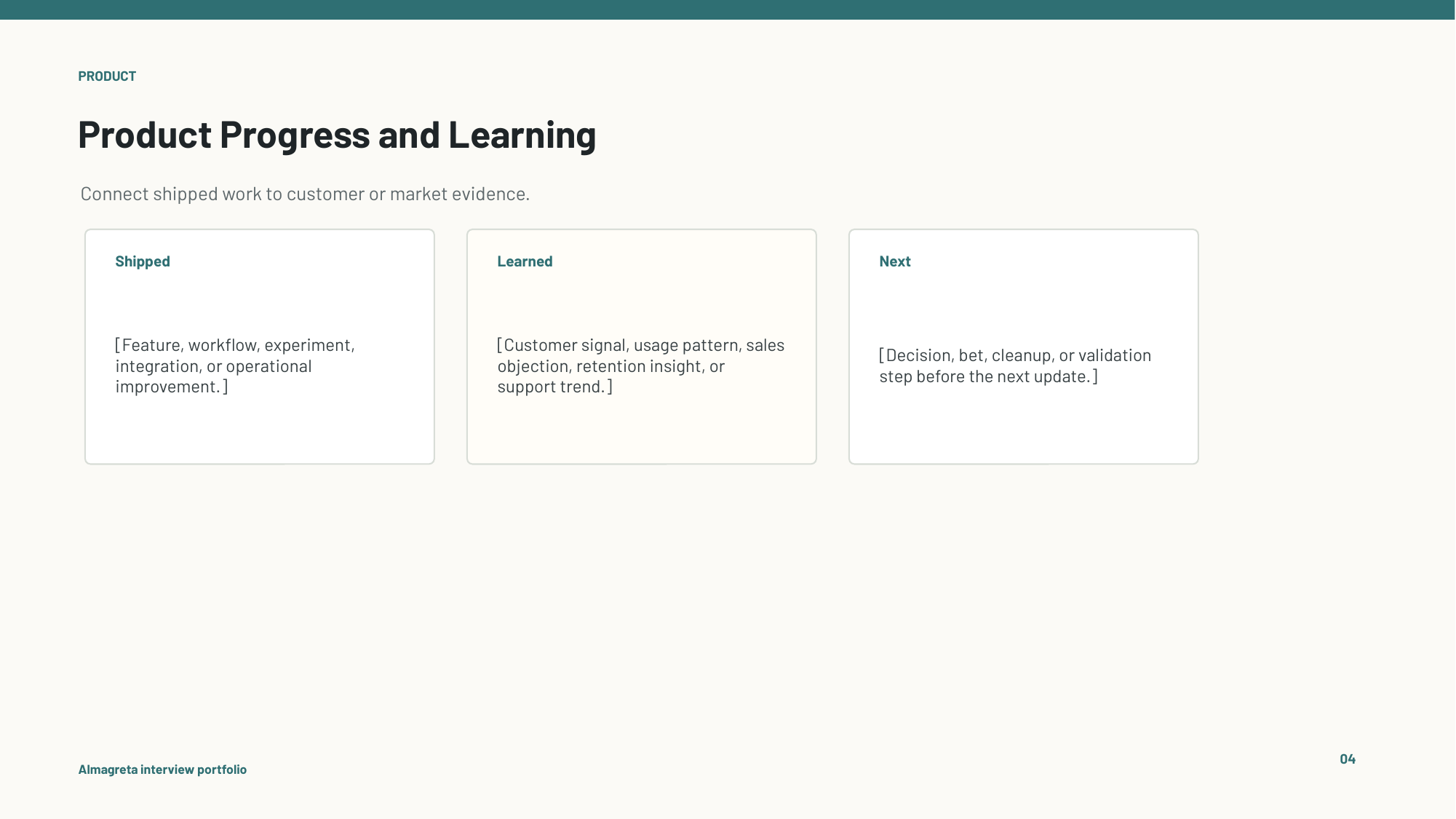

PRODUCT
Product Progress and Learning
Connect shipped work to customer or market evidence.

Shipped
Learned
Next
[Feature, workflow, experiment, integration, or operational improvement.]
[Customer signal, usage pattern, sales objection, retention insight, or support trend.]
[Decision, bet, cleanup, or validation step before the next update.]
04
Almagreta interview portfolio